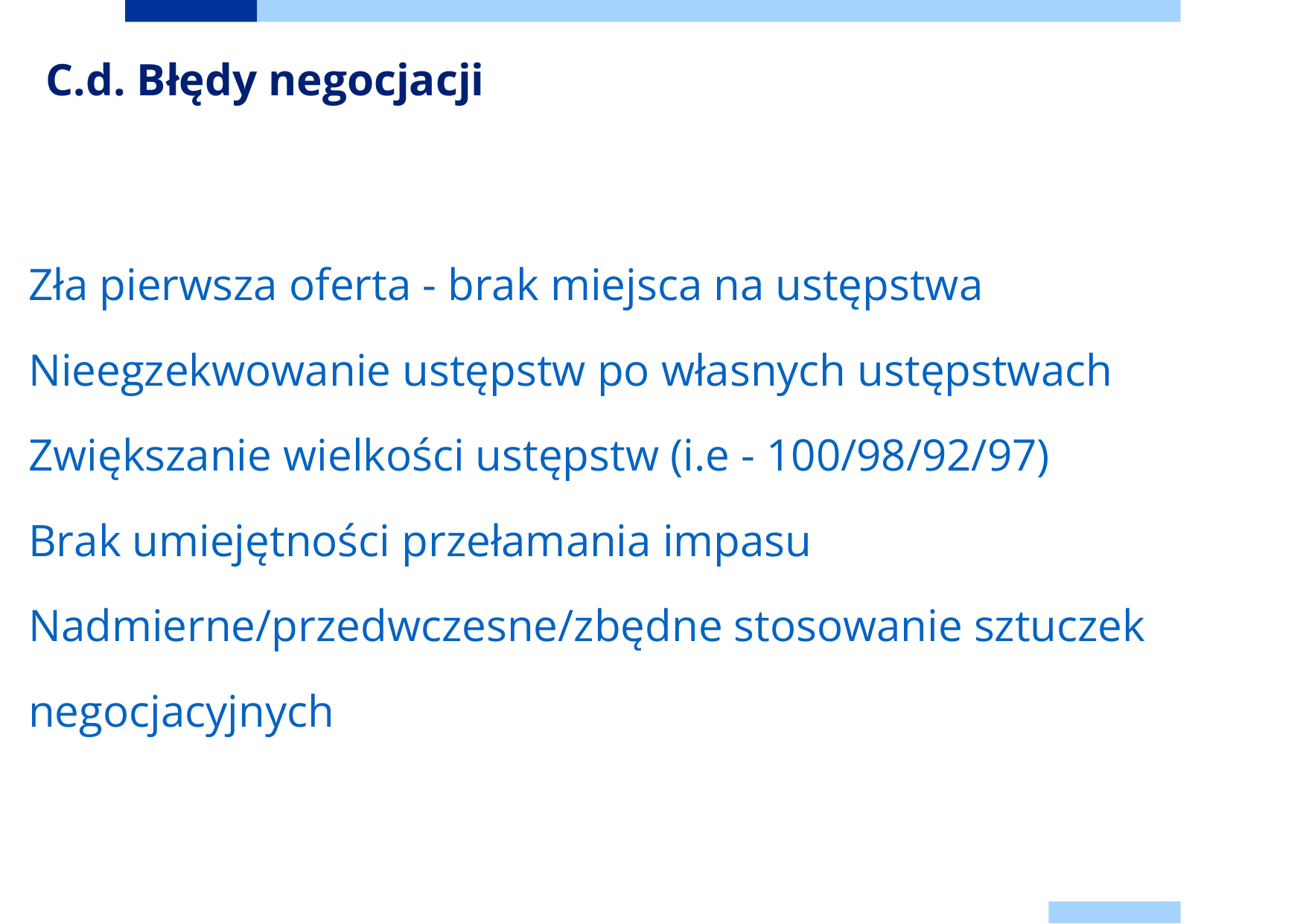

# C.d. Błędy negocjacji
Zła pierwsza oferta - brak miejsca na ustępstwa
Nieegzekwowanie ustępstw po własnych ustępstwach
Zwiększanie wielkości ustępstw (i.e - 100/98/92/97)
Brak umiejętności przełamania impasu
Nadmierne/przedwczesne/zbędne stosowanie sztuczek
negocjacyjnych